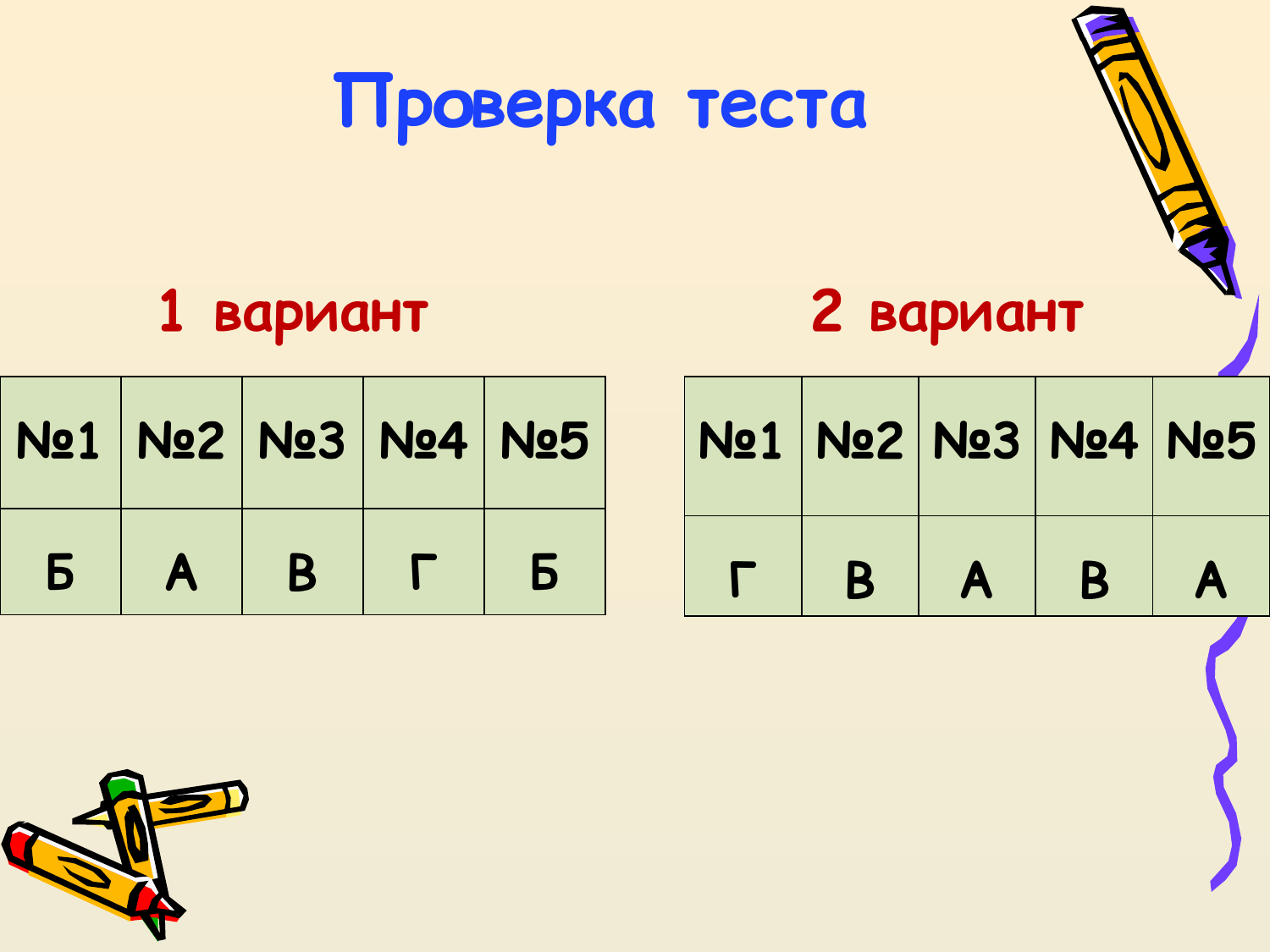

Проверка теста
1 вариант
2 вариант
| №1 | №2 | №3 | №4 | №5 |
| --- | --- | --- | --- | --- |
| Б | А | В | Г | Б |
| №1 | №2 | №3 | №4 | №5 |
| --- | --- | --- | --- | --- |
| Г | В | А | В | А |